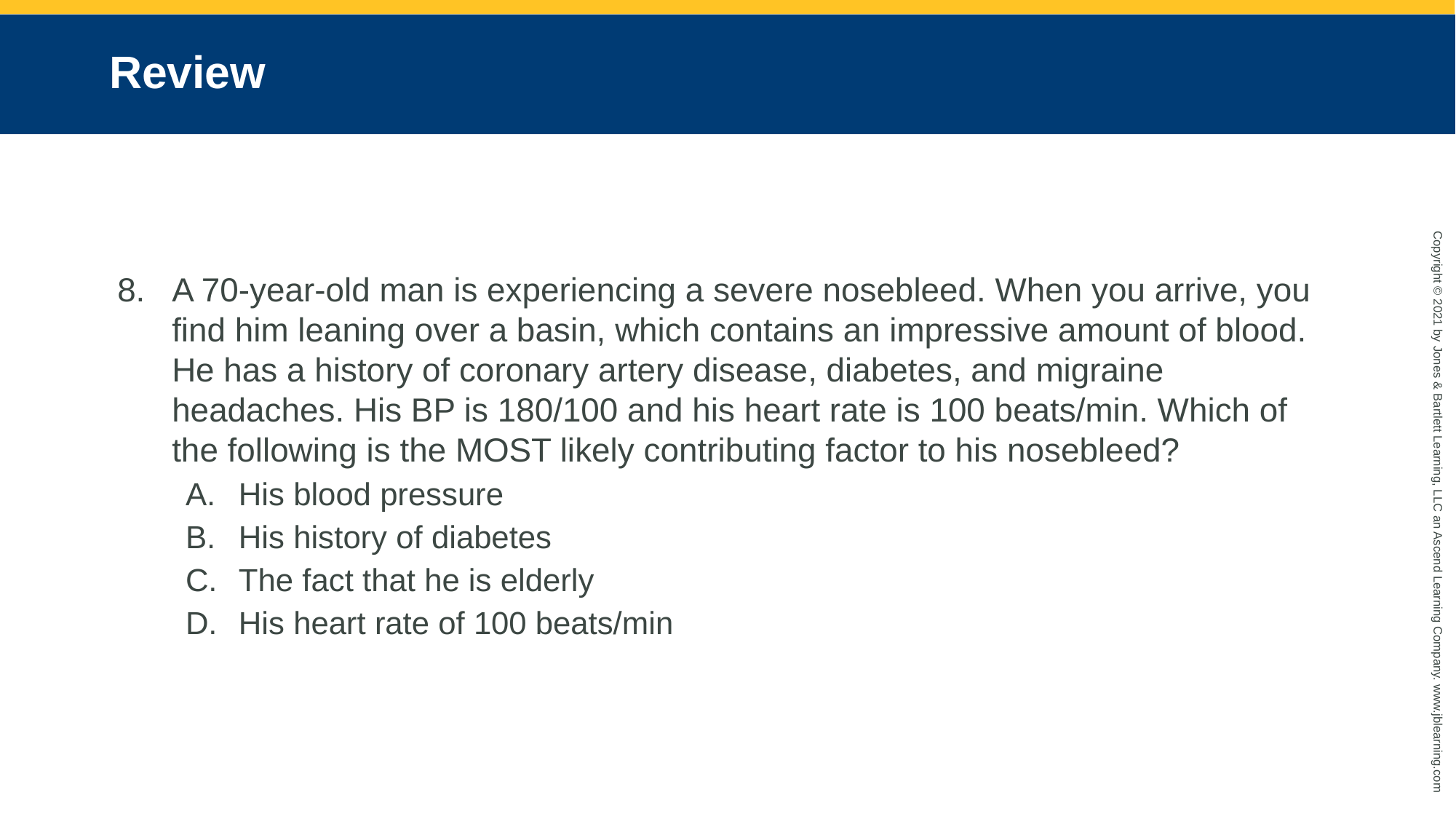

# Review
A 70-year-old man is experiencing a severe nosebleed. When you arrive, you find him leaning over a basin, which contains an impressive amount of blood. He has a history of coronary artery disease, diabetes, and migraine headaches. His BP is 180/100 and his heart rate is 100 beats/min. Which of the following is the MOST likely contributing factor to his nosebleed?
His blood pressure
His history of diabetes
The fact that he is elderly
His heart rate of 100 beats/min